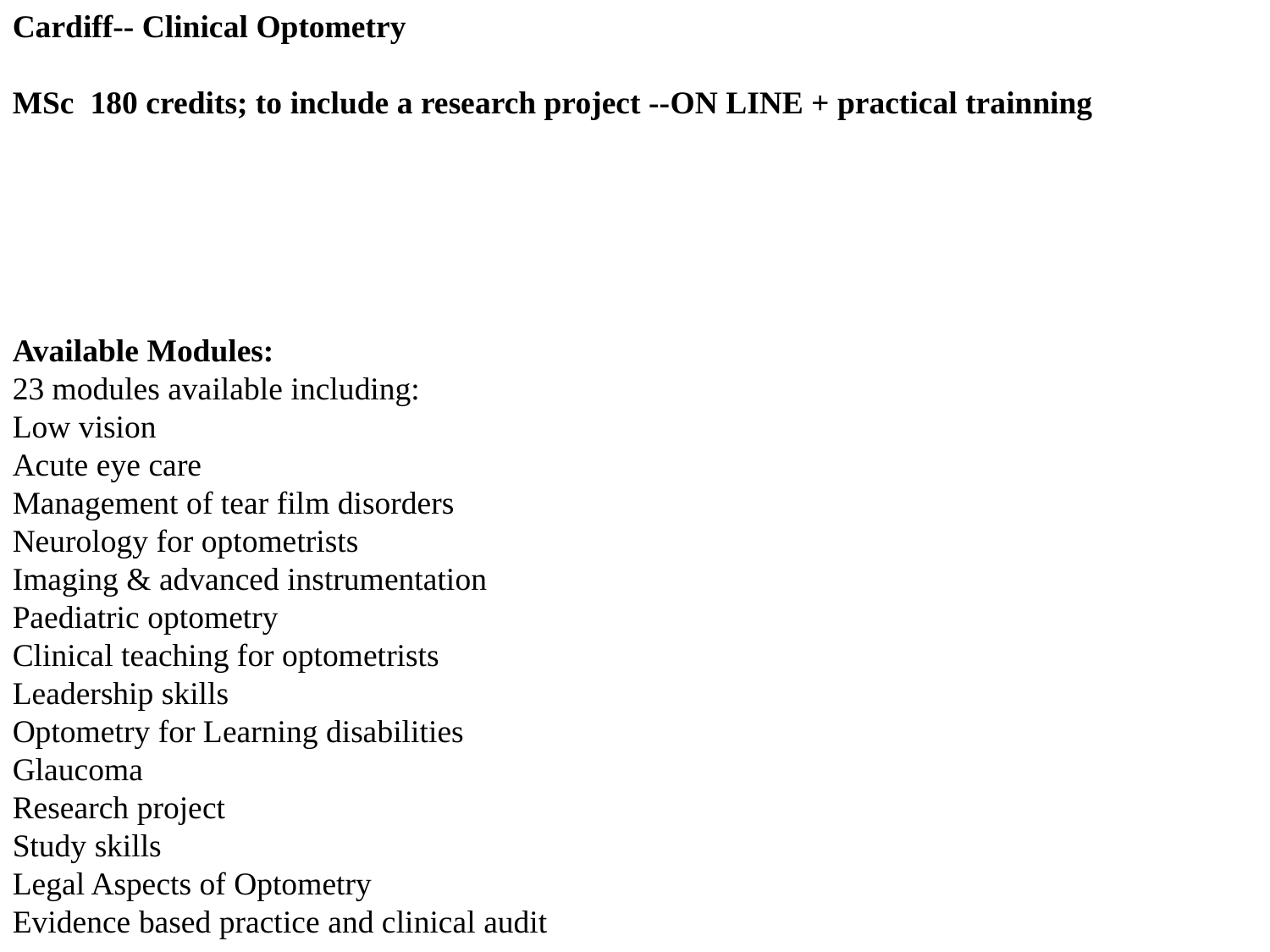

Cardiff-- Clinical Optometry

MSc  180 credits; to include a research project --ON LINE + practical trainning
Available Modules:
23 modules available including:
Low vision
Acute eye care
Management of tear film disorders
Neurology for optometrists
Imaging & advanced instrumentation
Paediatric optometry
Clinical teaching for optometrists
Leadership skills
Optometry for Learning disabilities
Glaucoma
Research project
Study skills
Legal Aspects of Optometry
Evidence based practice and clinical audit